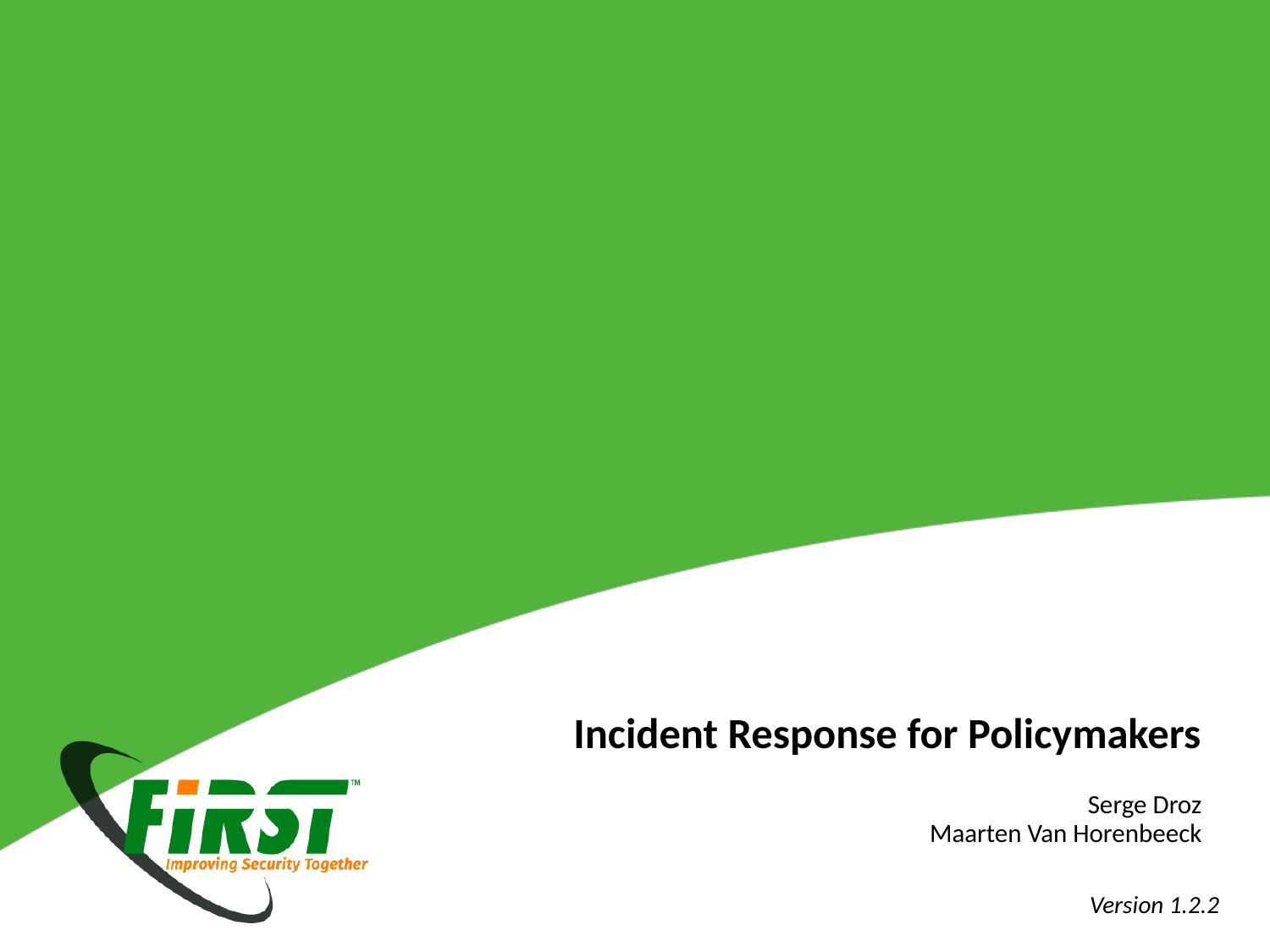

# Incident Response for Policymakers Serge Droz Maarten Van Horenbeeck
Version 1.2.2